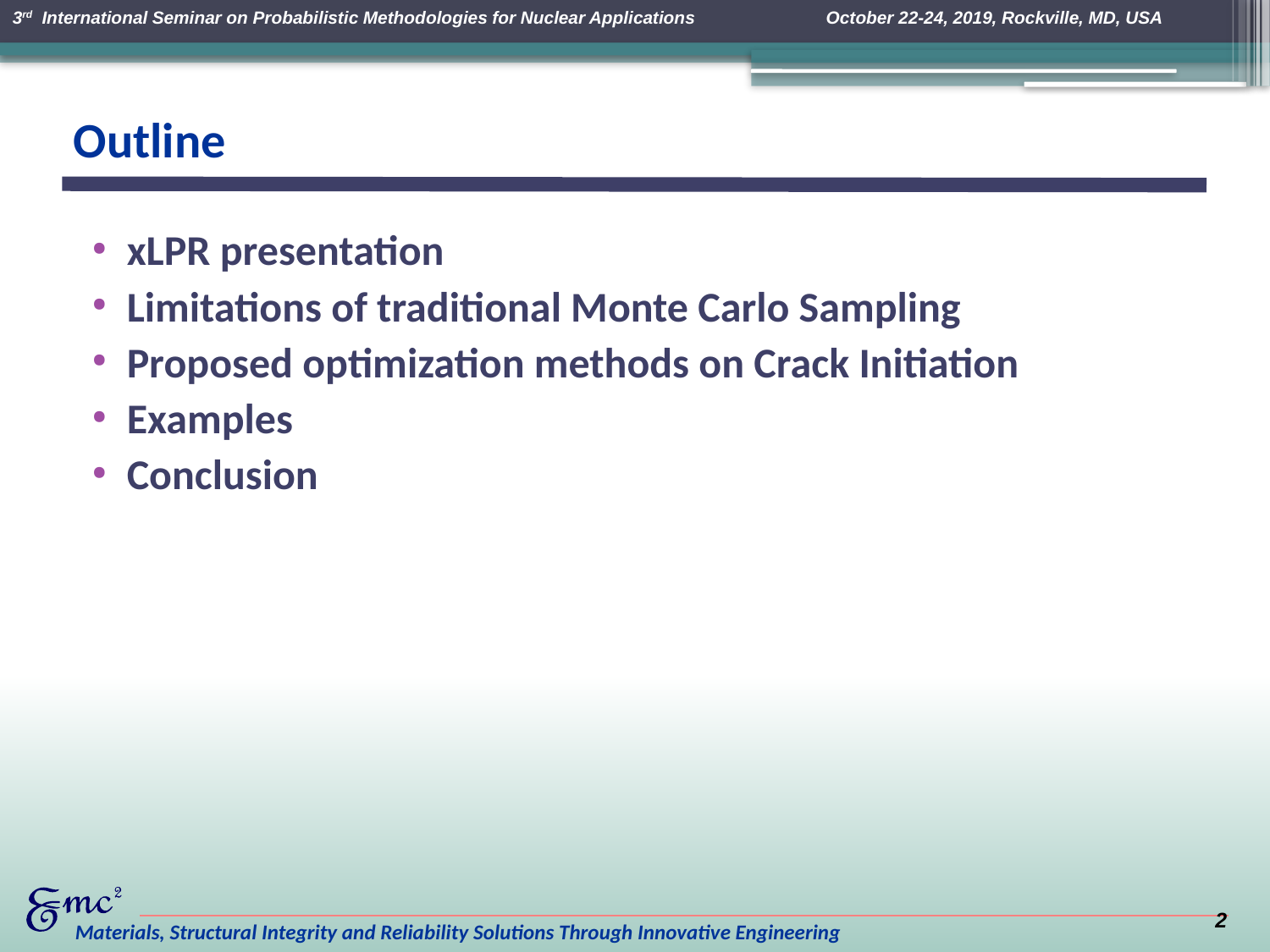

# Outline
xLPR presentation
Limitations of traditional Monte Carlo Sampling
Proposed optimization methods on Crack Initiation
Examples
Conclusion